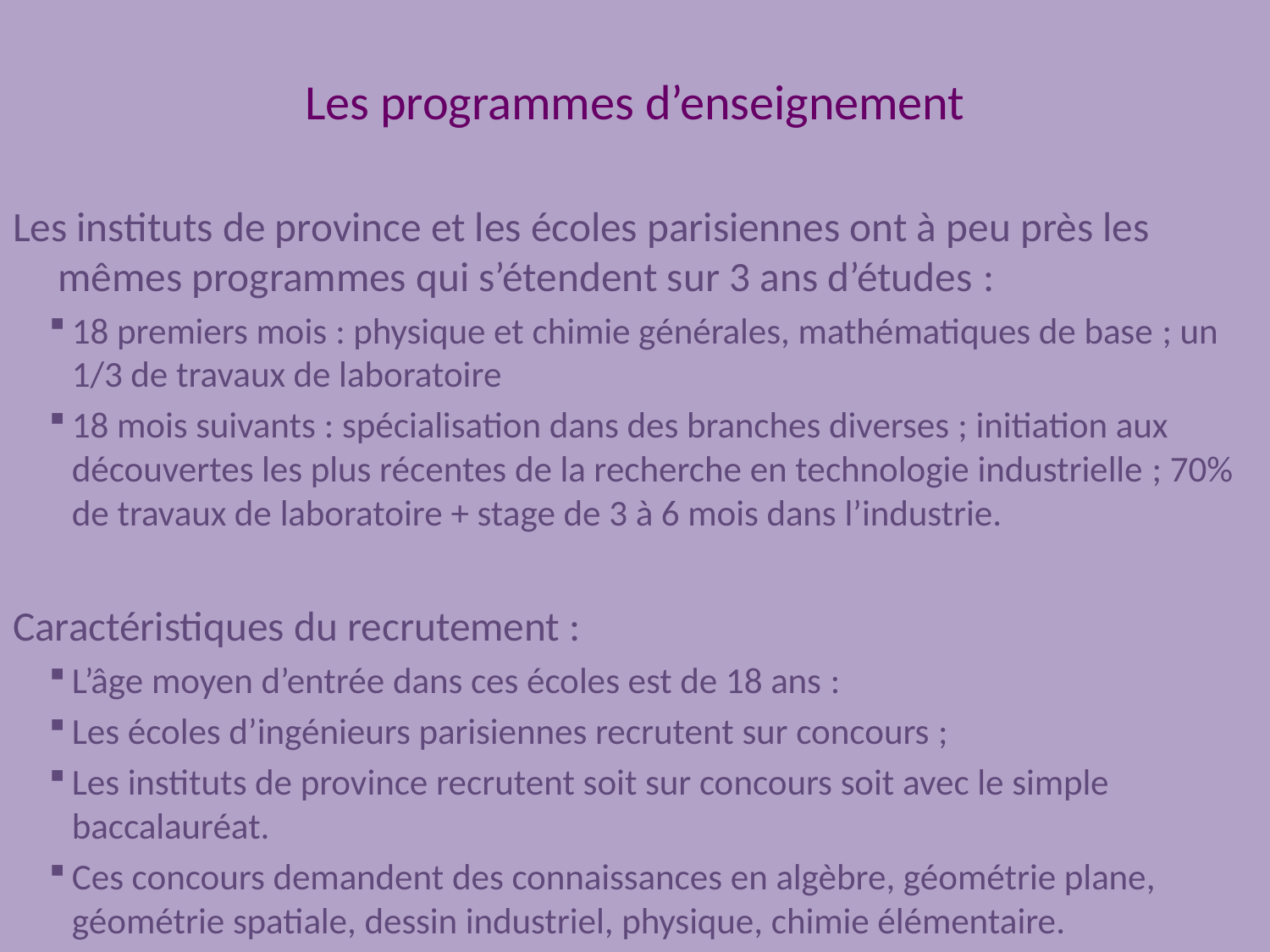

# Les programmes d’enseignement
Les instituts de province et les écoles parisiennes ont à peu près les mêmes programmes qui s’étendent sur 3 ans d’études :
18 premiers mois : physique et chimie générales, mathématiques de base ; un 1/3 de travaux de laboratoire
18 mois suivants : spécialisation dans des branches diverses ; initiation aux découvertes les plus récentes de la recherche en technologie industrielle ; 70% de travaux de laboratoire + stage de 3 à 6 mois dans l’industrie.

Caractéristiques du recrutement :
L’âge moyen d’entrée dans ces écoles est de 18 ans :
Les écoles d’ingénieurs parisiennes recrutent sur concours ;
Les instituts de province recrutent soit sur concours soit avec le simple baccalauréat.
Ces concours demandent des connaissances en algèbre, géométrie plane, géométrie spatiale, dessin industriel, physique, chimie élémentaire.